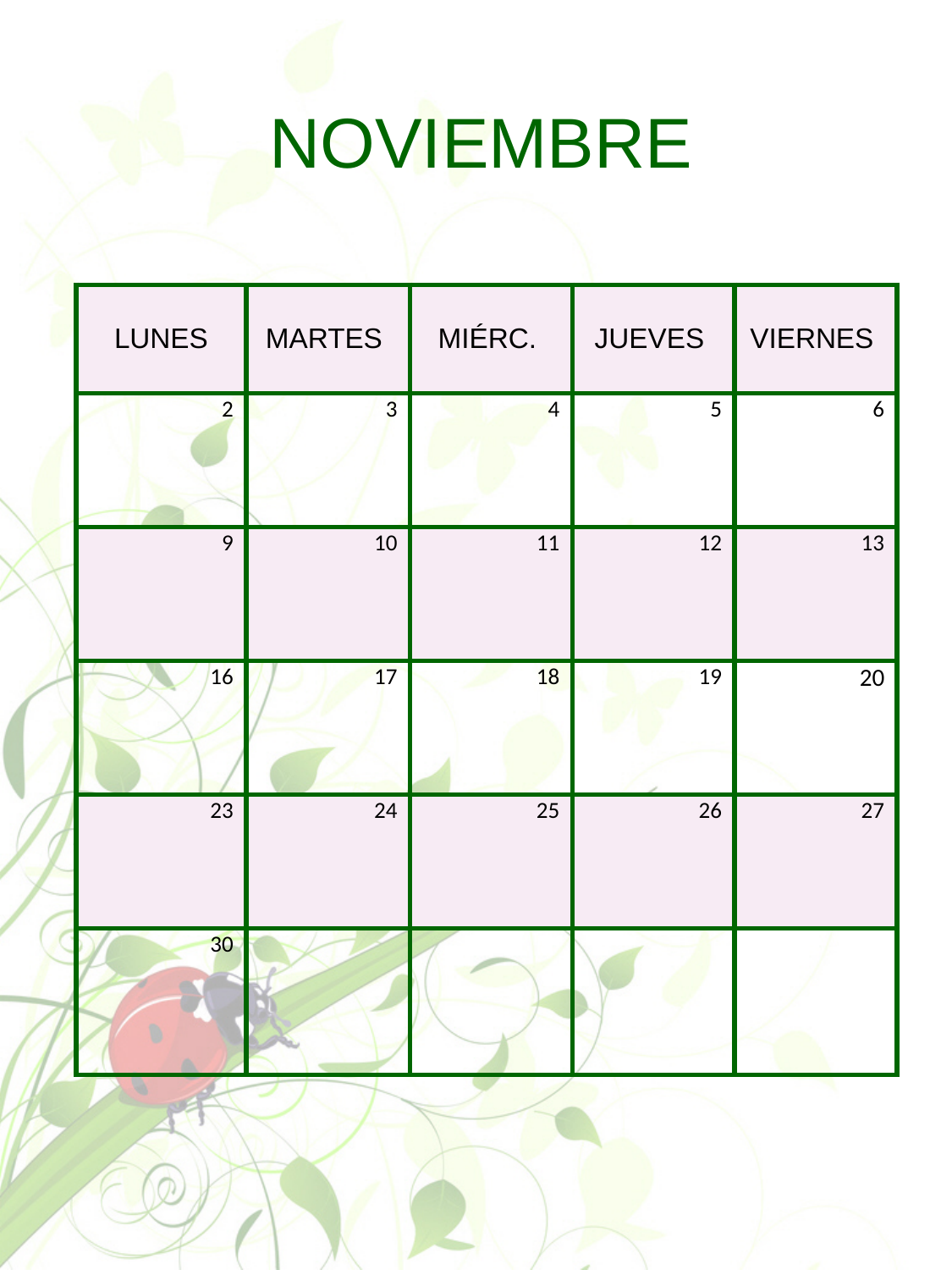

NOVIEMBRE
| LUNES | MARTES | MIÉRC. | JUEVES | VIERNES |
| --- | --- | --- | --- | --- |
| 2 | 3 | 4 | 5 | 6 |
| 9 | 10 | 11 | 12 | 13 |
| 16 | 17 | 18 | 19 | 20 |
| 23 | 24 | 25 | 26 | 27 |
| 30 |  |  |  |  |